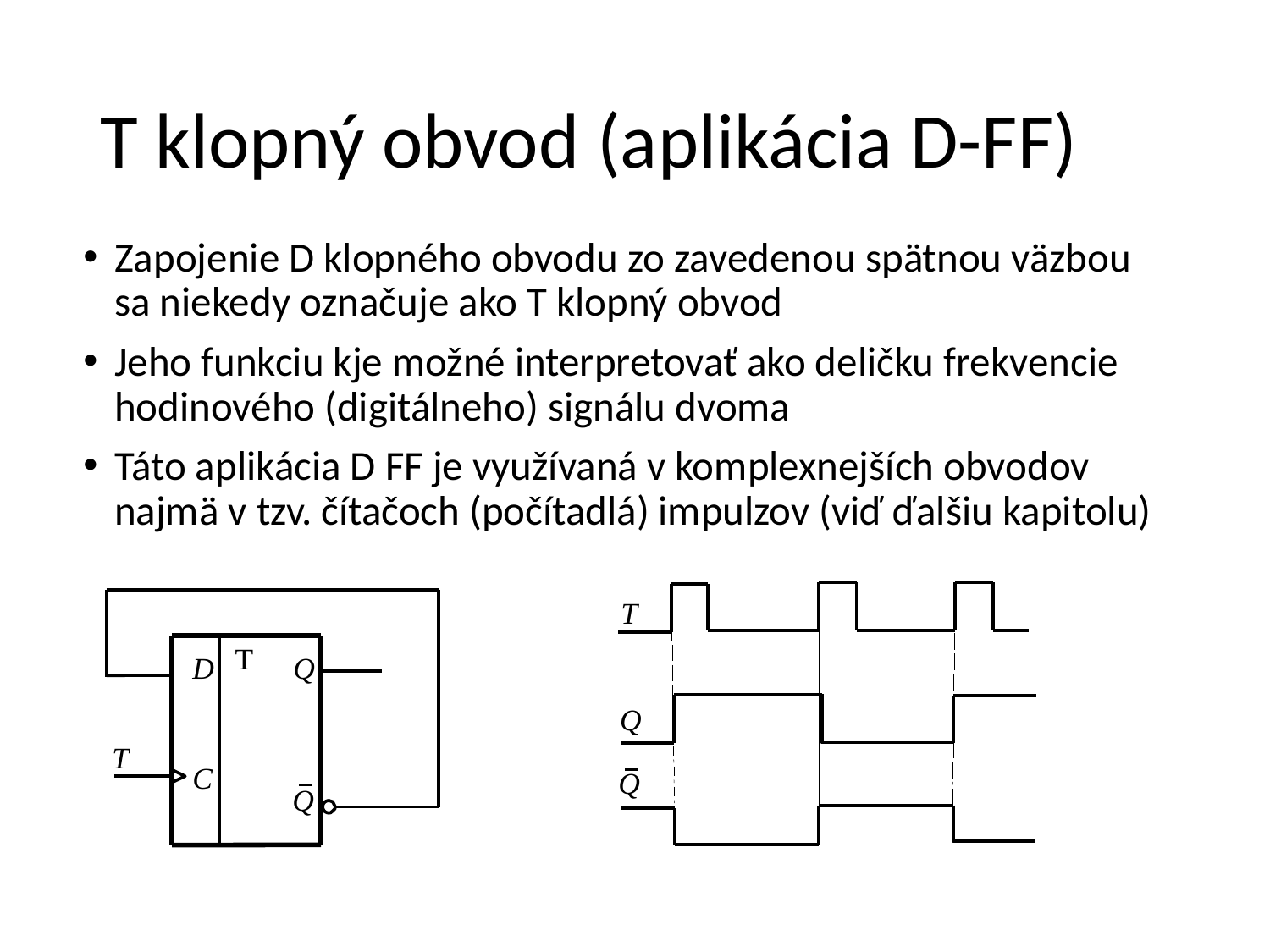

# T klopný obvod (aplikácia D-FF)
Zapojenie D klopného obvodu zo zavedenou spätnou väzbou sa niekedy označuje ako T klopný obvod
Jeho funkciu kje možné interpretovať ako deličku frekvencie hodinového (digitálneho) signálu dvoma
Táto aplikácia D FF je využívaná v komplexnejších obvodov najmä v tzv. čítačoch (počítadlá) impulzov (viď ďalšiu kapitolu)

T

Q

Q

T
D
Q

T
C

Q